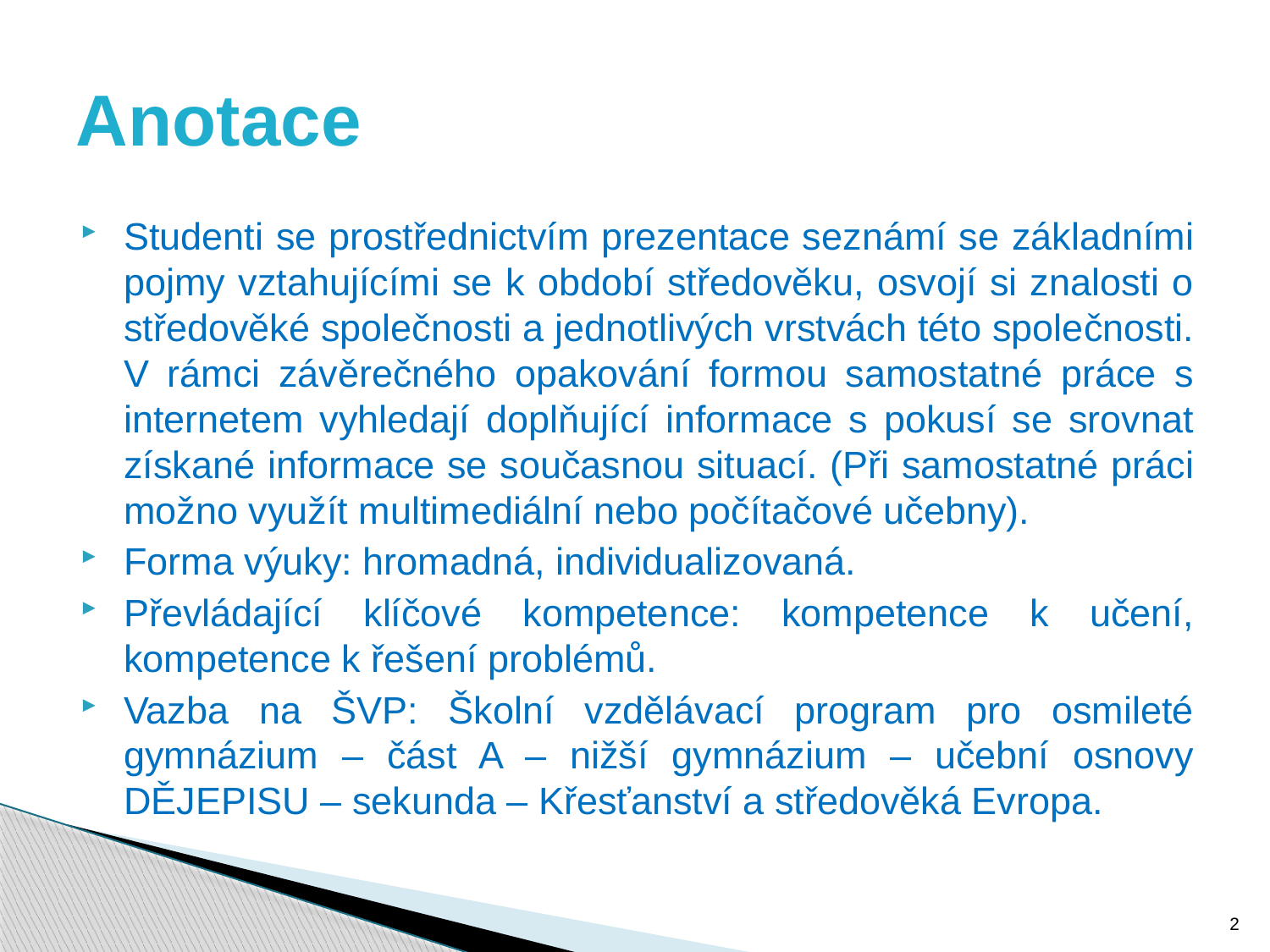

# Anotace
Studenti se prostřednictvím prezentace seznámí se základními pojmy vztahujícími se k období středověku, osvojí si znalosti o středověké společnosti a jednotlivých vrstvách této společnosti. V rámci závěrečného opakování formou samostatné práce s internetem vyhledají doplňující informace s pokusí se srovnat získané informace se současnou situací. (Při samostatné práci možno využít multimediální nebo počítačové učebny).
Forma výuky: hromadná, individualizovaná.
Převládající klíčové kompetence: kompetence k učení, kompetence k řešení problémů.
Vazba na ŠVP: Školní vzdělávací program pro osmileté gymnázium – část A – nižší gymnázium – učební osnovy DĚJEPISU – sekunda – Křesťanství a středověká Evropa.
2